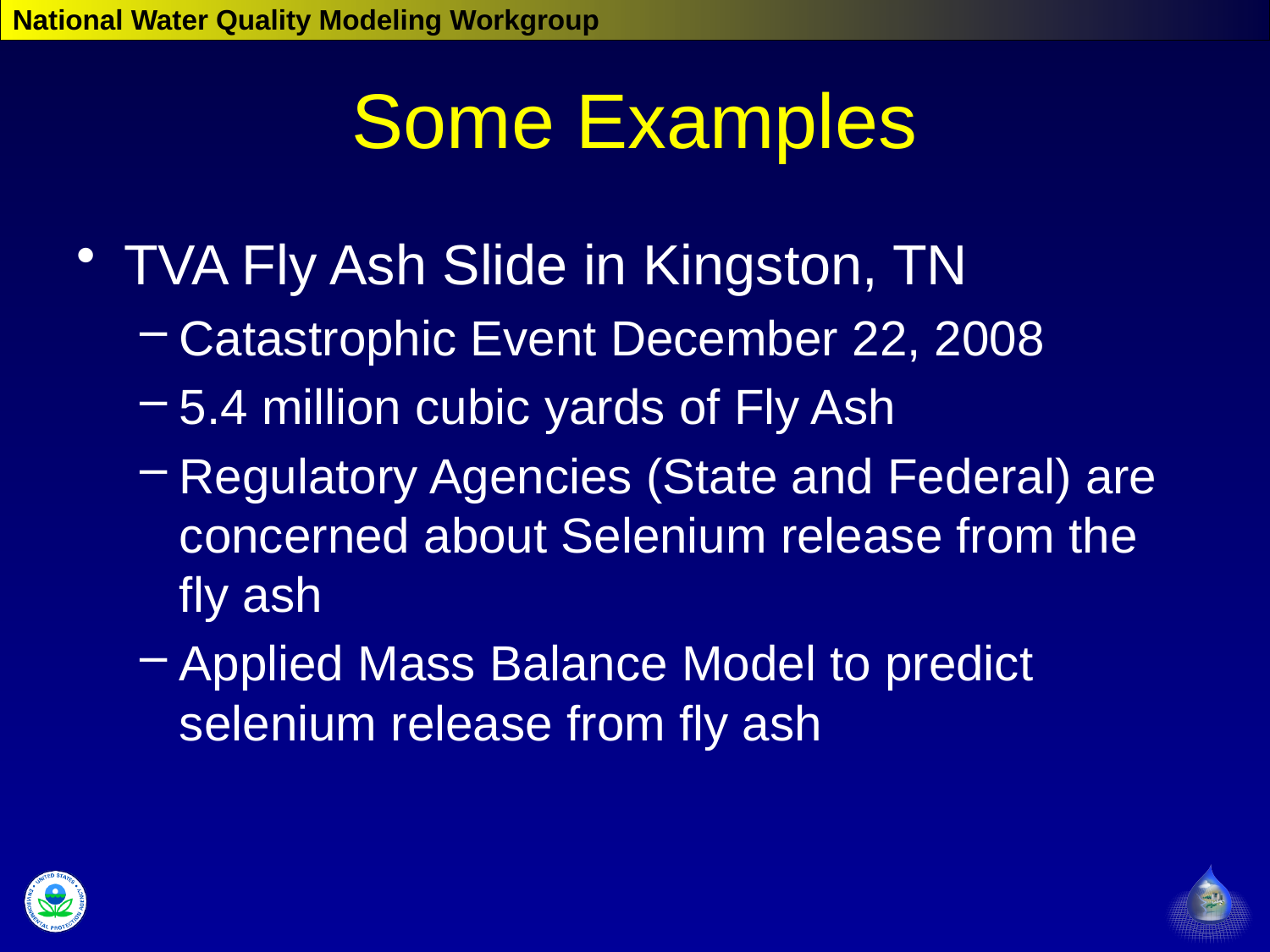

# Some Examples
TVA Fly Ash Slide in Kingston, TN
Catastrophic Event December 22, 2008
5.4 million cubic yards of Fly Ash
Regulatory Agencies (State and Federal) are concerned about Selenium release from the fly ash
Applied Mass Balance Model to predict selenium release from fly ash